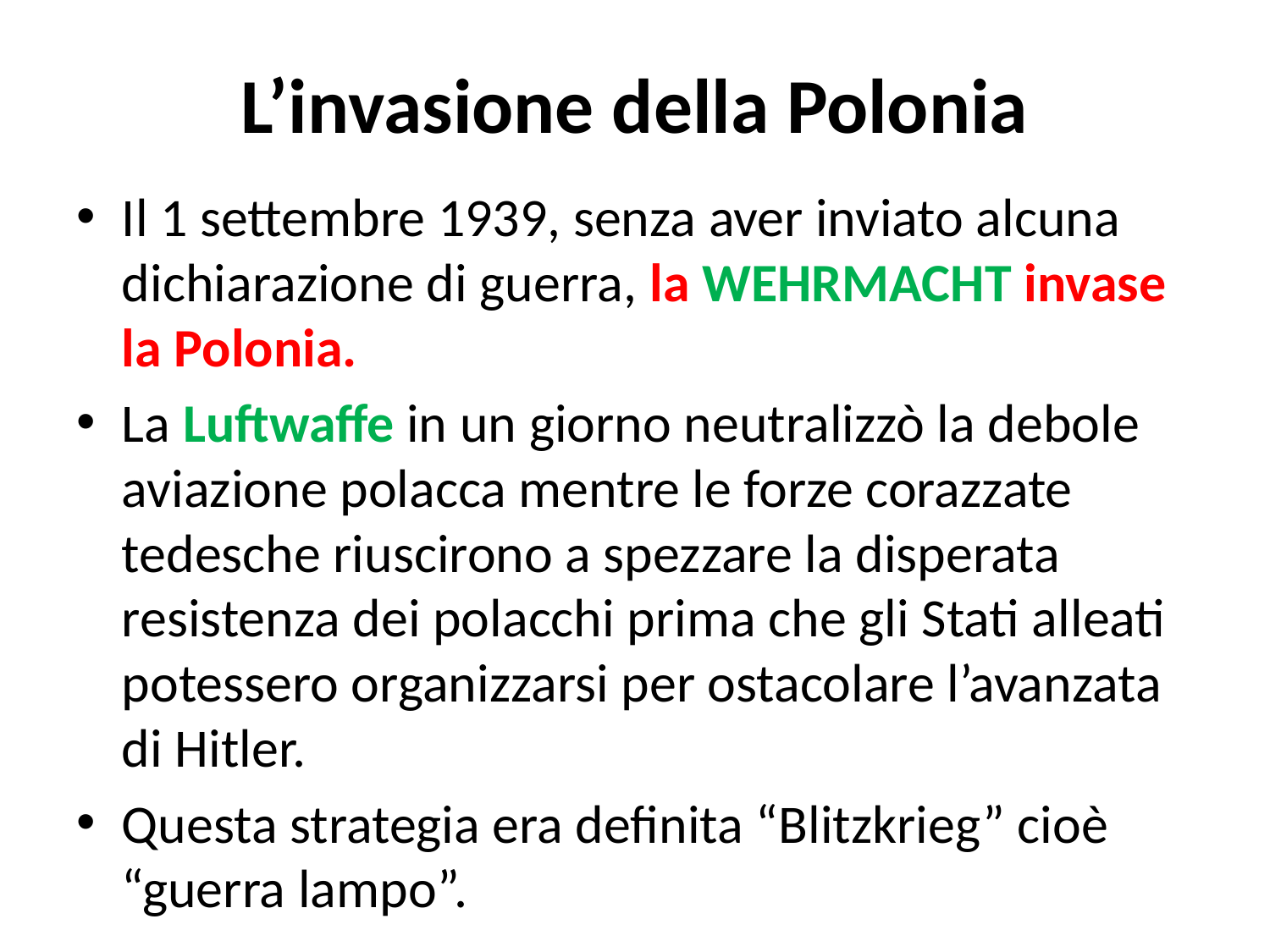

# L’invasione della Polonia
Il 1 settembre 1939, senza aver inviato alcuna dichiarazione di guerra, la WEHRMACHT invase la Polonia.
La Luftwaffe in un giorno neutralizzò la debole aviazione polacca mentre le forze corazzate tedesche riuscirono a spezzare la disperata resistenza dei polacchi prima che gli Stati alleati potessero organizzarsi per ostacolare l’avanzata di Hitler.
Questa strategia era definita “Blitzkrieg” cioè “guerra lampo”.